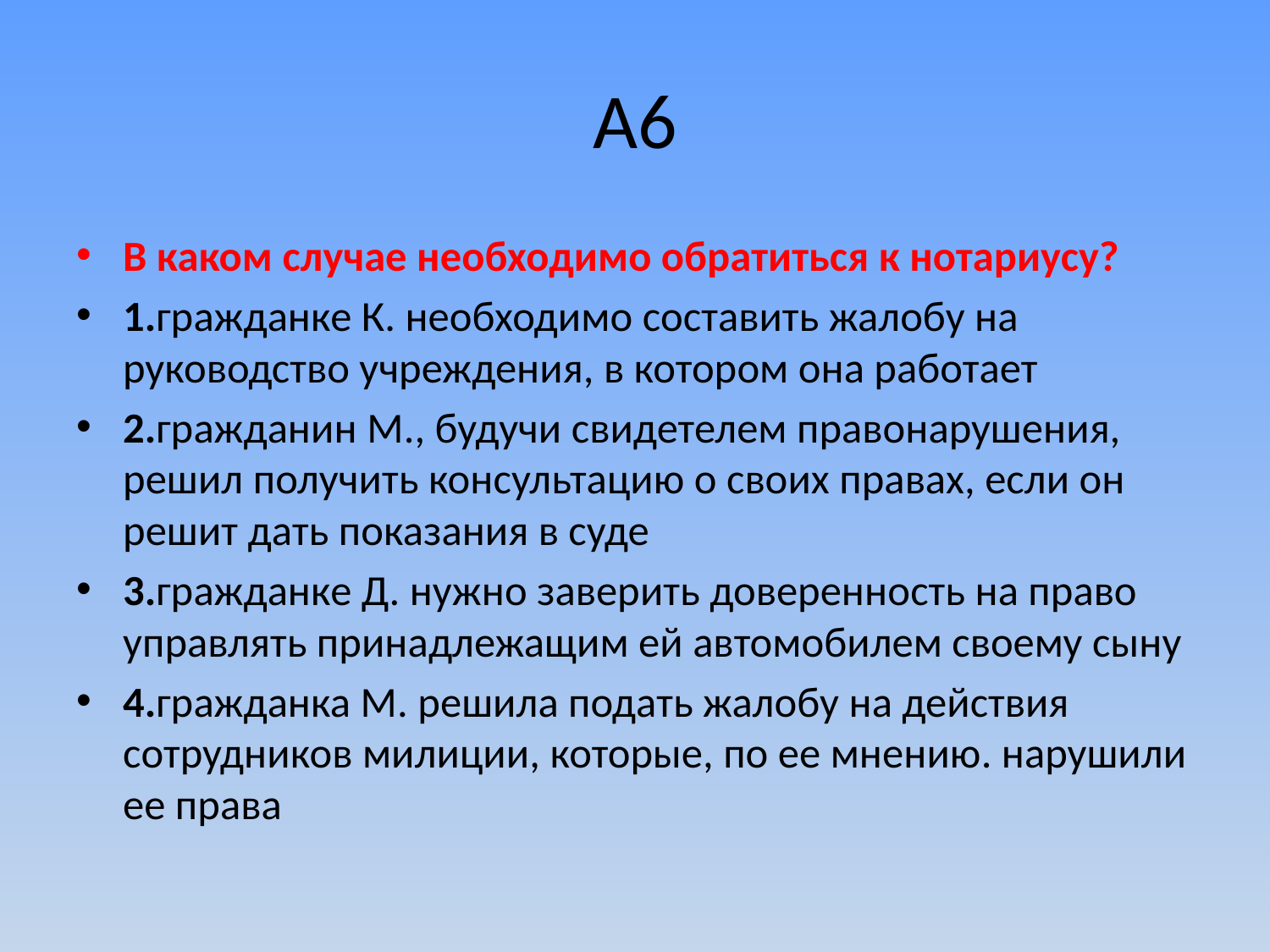

# А6
В каком случае необходимо обратиться к нотариусу?
1.гражданке К. необходимо составить жалобу на руководство учреждения, в котором она работает
2.гражданин М., будучи свидетелем правонарушения, решил получить консультацию о своих правах, если он решит дать показания в суде
3.гражданке Д. нужно заверить доверенность на право управлять принадлежащим ей автомобилем своему сыну
4.гражданка М. решила подать жалобу на действия сотрудников милиции, которые, по ее мнению. нарушили ее права